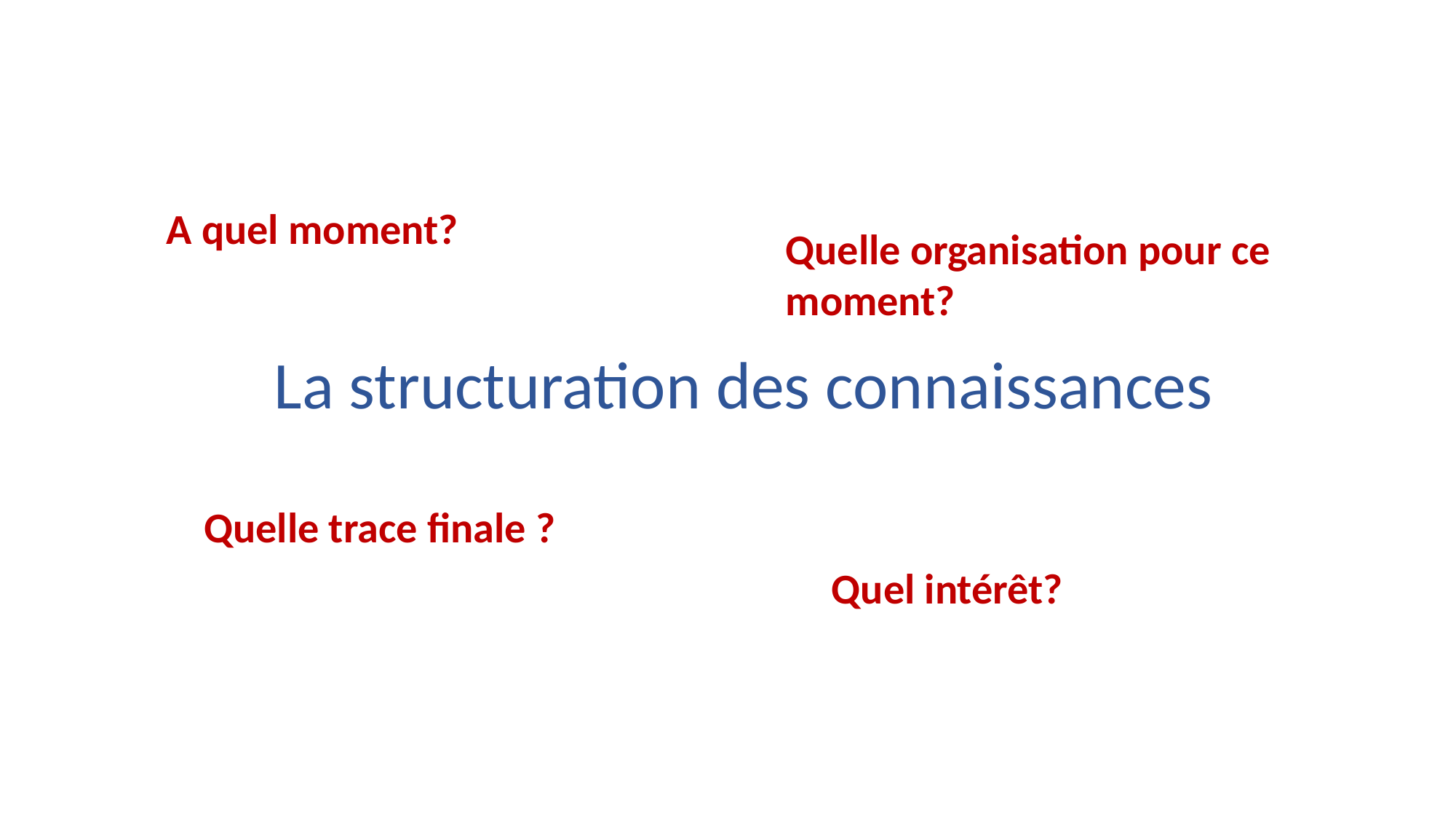

A quel moment?
Quelle organisation pour ce moment?
# La structuration des connaissances
Quelle trace finale ?
Quel intérêt?